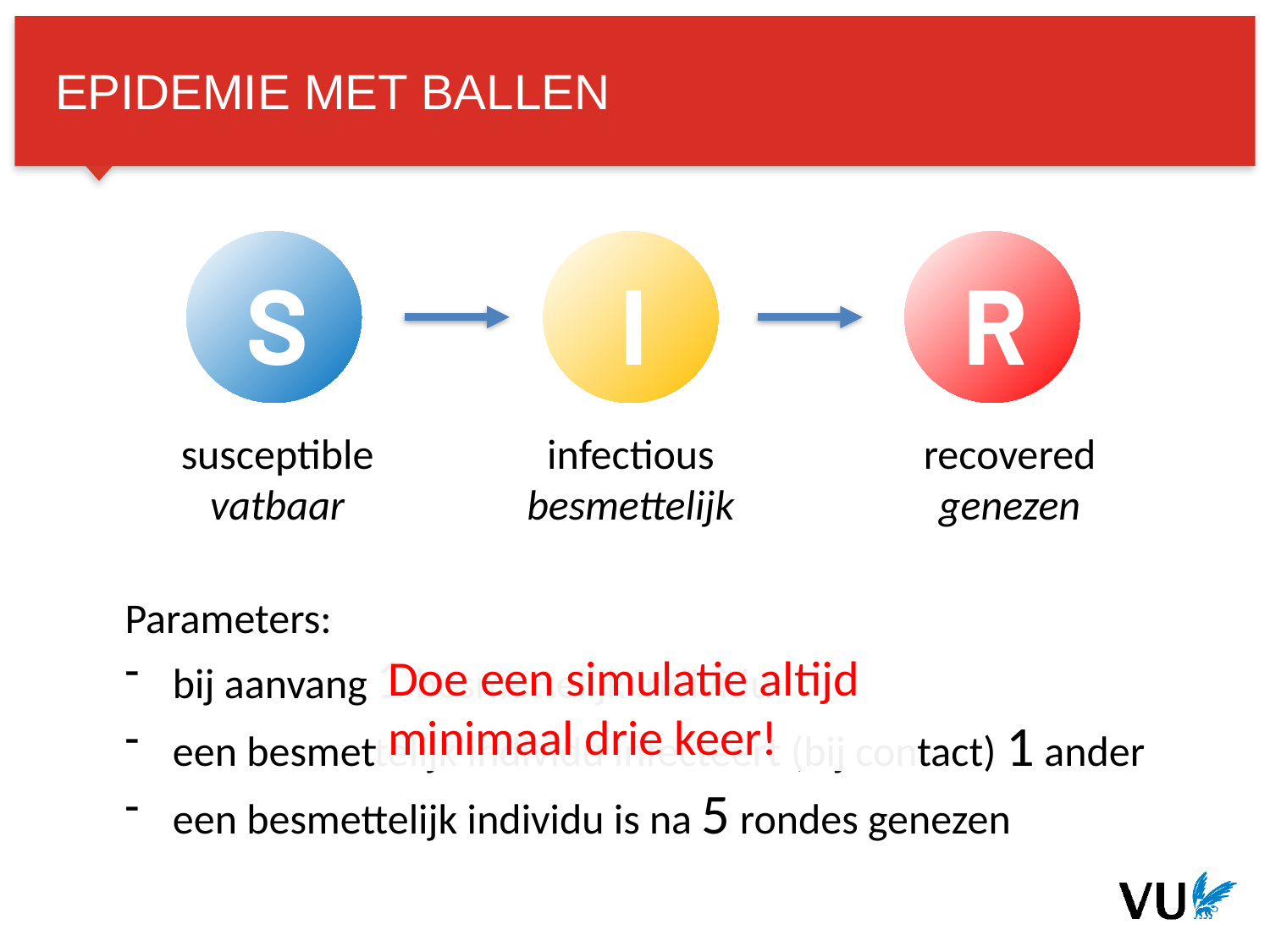

EPIDEMIE MET BALLEN

S

I
R
susceptible
vatbaar
infectious
besmettelijk
recovered
genezen
Parameters:
bij aanvang 1 besmettelijk individu
een besmettelijk individu infecteert (bij contact) 1 ander
een besmettelijk individu is na 5 rondes genezen

Doe een simulatie altijd minimaal drie keer!